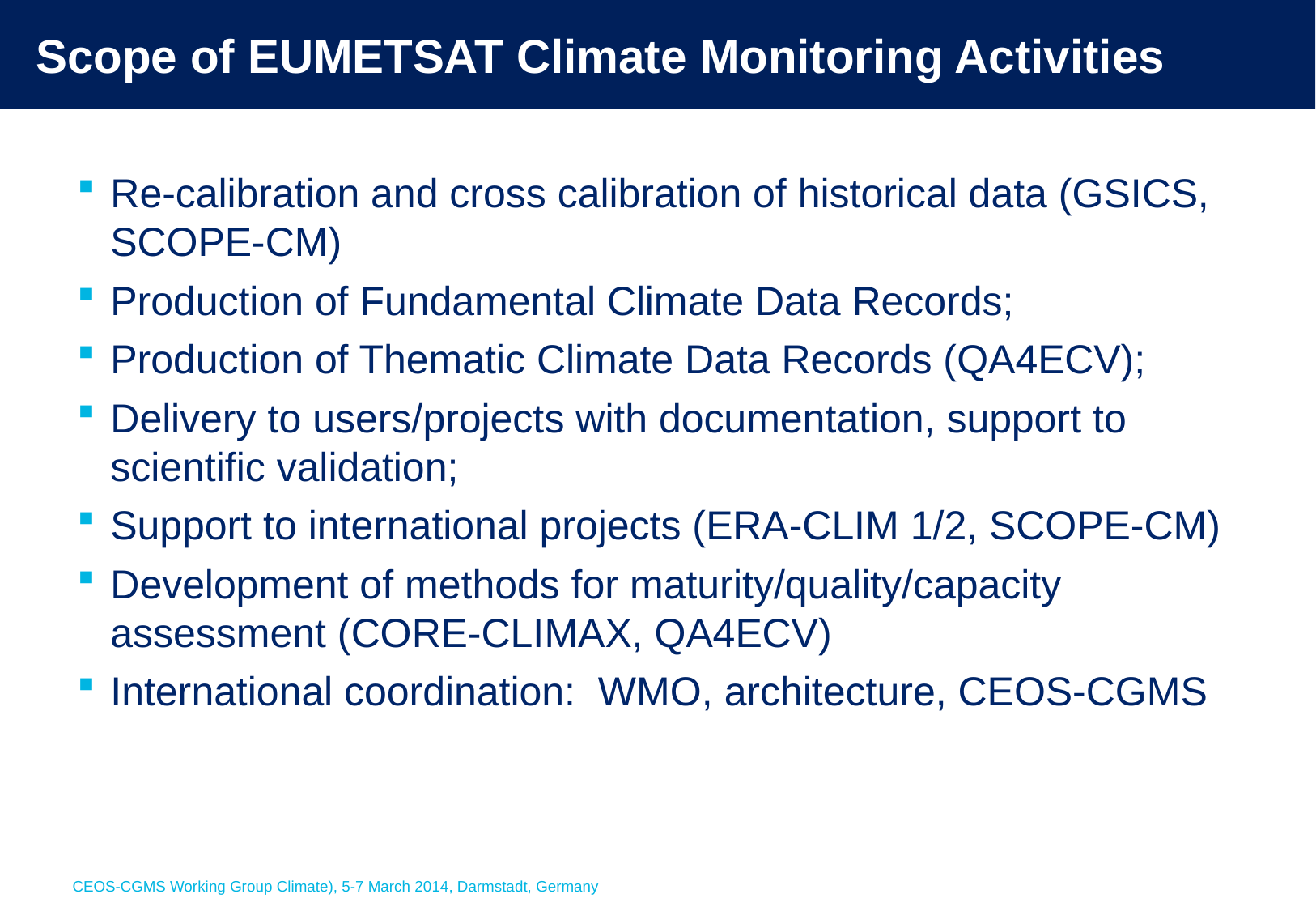

# Scope of EUMETSAT Climate Monitoring Activities
Re-calibration and cross calibration of historical data (GSICS, SCOPE-CM)
Production of Fundamental Climate Data Records;
Production of Thematic Climate Data Records (QA4ECV);
Delivery to users/projects with documentation, support to scientific validation;
Support to international projects (ERA-CLIM 1/2, SCOPE-CM)
Development of methods for maturity/quality/capacity assessment (CORE-CLIMAX, QA4ECV)
International coordination:  WMO, architecture, CEOS-CGMS